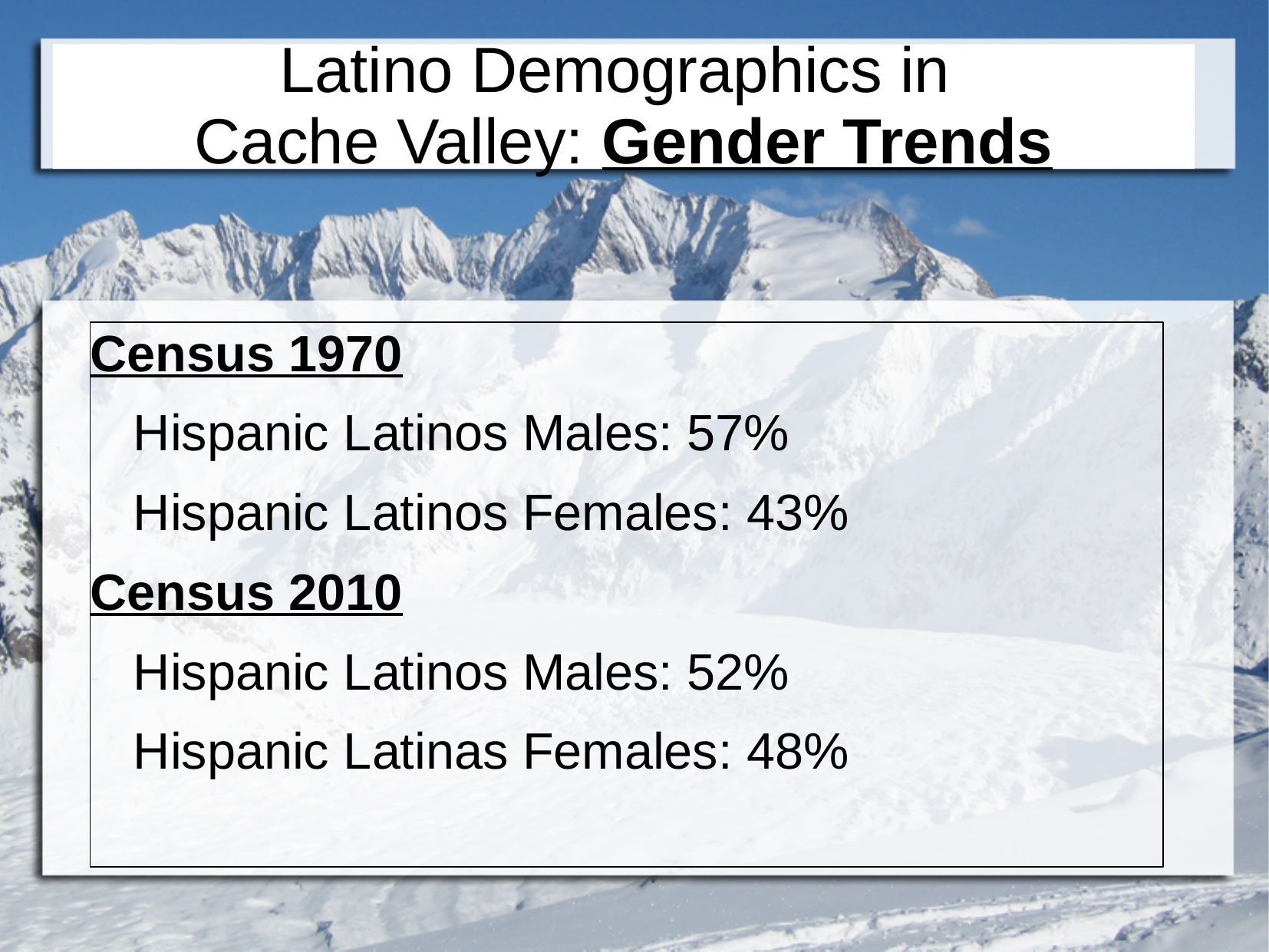

# Latino Demographics in Cache Valley: Gender Trends
Census 1970
	Hispanic Latinos Males: 57%
	Hispanic Latinos Females: 43%
Census 2010
	Hispanic Latinos Males: 52%
	Hispanic Latinas Females: 48%